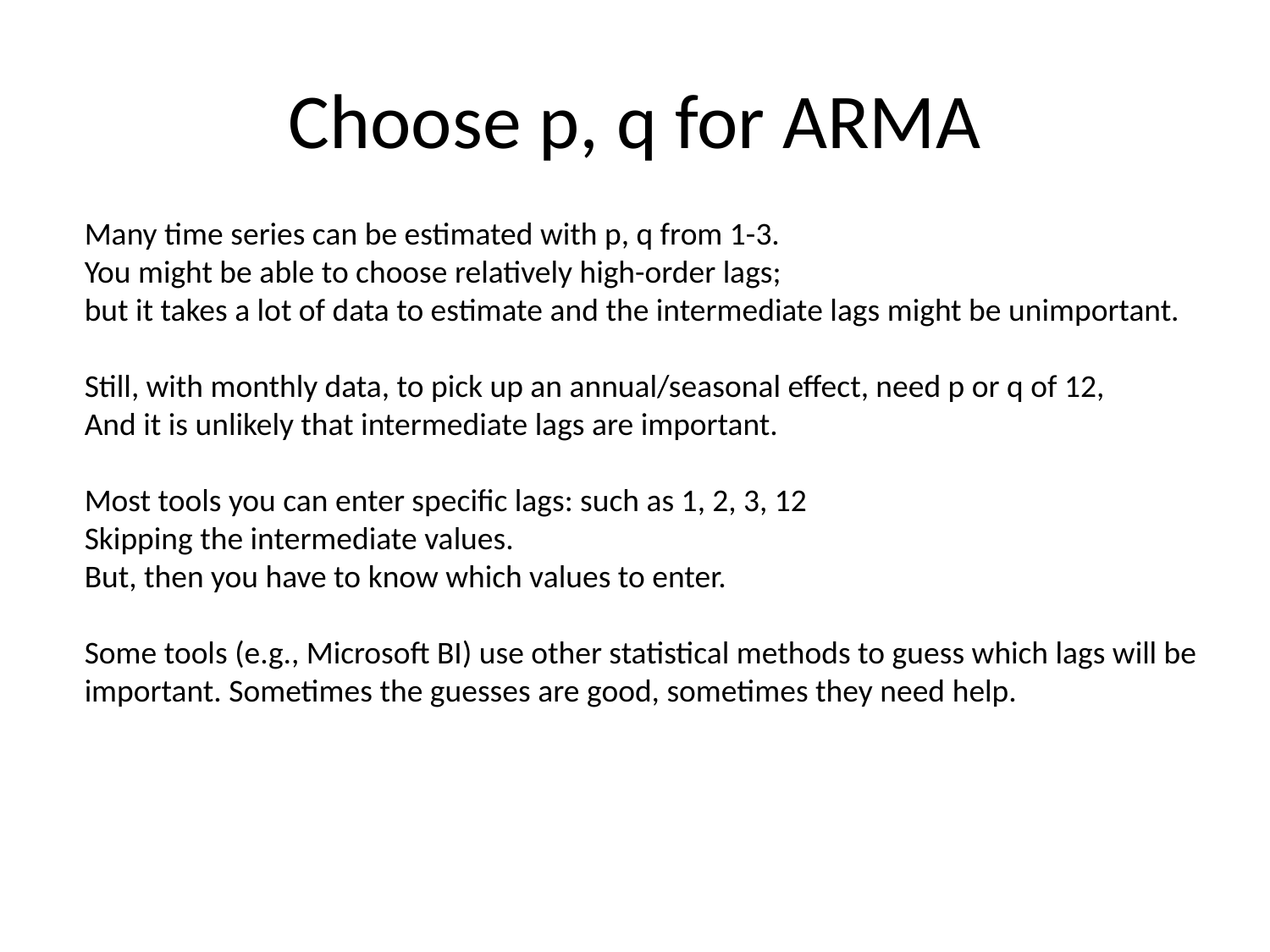

# Choose p, q for ARMA
Many time series can be estimated with p, q from 1-3.
You might be able to choose relatively high-order lags;
but it takes a lot of data to estimate and the intermediate lags might be unimportant.

Still, with monthly data, to pick up an annual/seasonal effect, need p or q of 12,
And it is unlikely that intermediate lags are important.

Most tools you can enter specific lags: such as 1, 2, 3, 12
Skipping the intermediate values.
But, then you have to know which values to enter.

Some tools (e.g., Microsoft BI) use other statistical methods to guess which lags will be important. Sometimes the guesses are good, sometimes they need help.